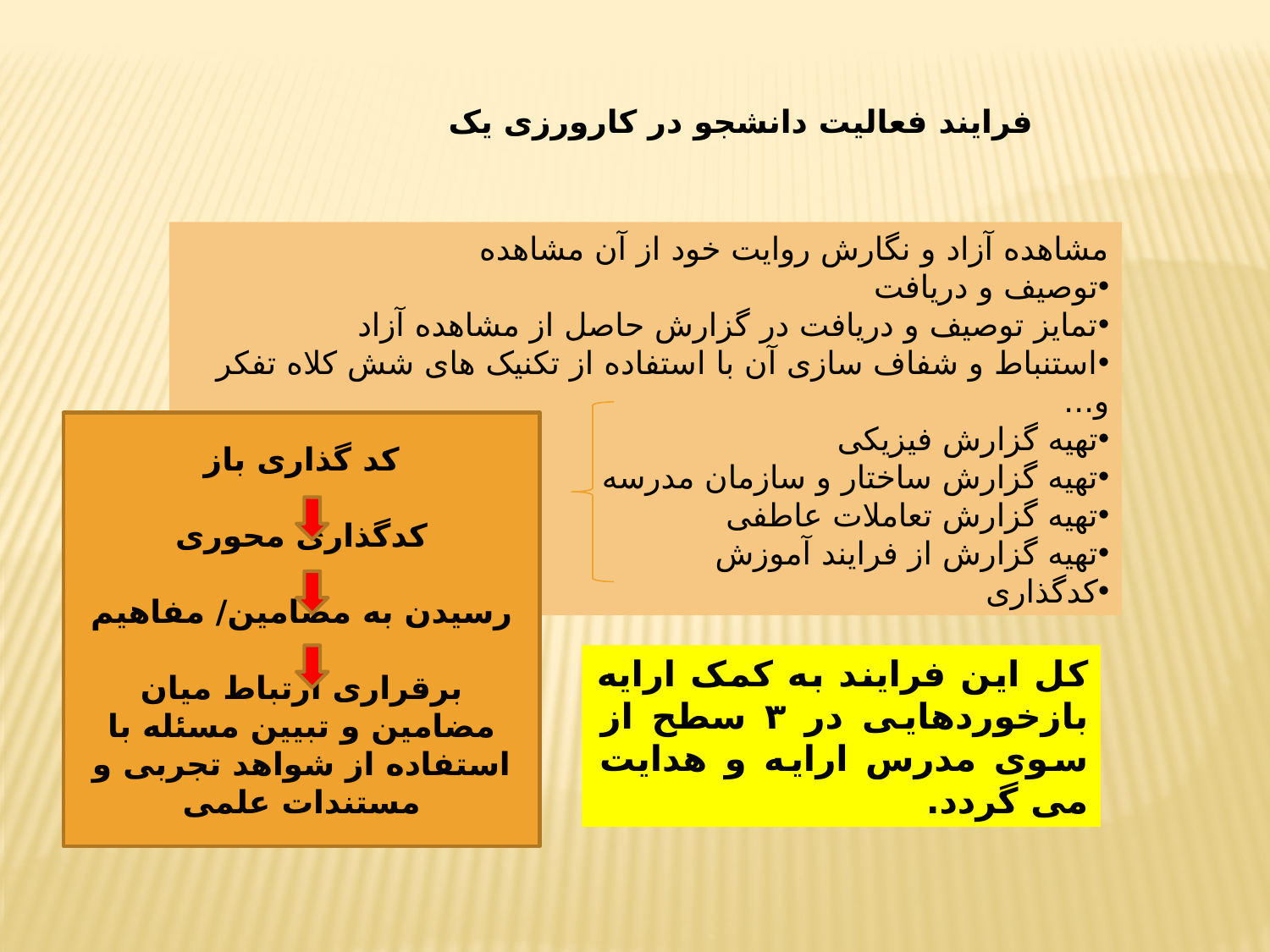

فرایند فعالیت دانشجو در کارورزی یک
مشاهده آزاد و نگارش روایت خود از آن مشاهده
توصیف و دریافت
تمایز توصیف و دریافت در گزارش حاصل از مشاهده آزاد
استنباط و شفاف سازی آن با استفاده از تکنیک های شش کلاه تفکر و...
تهیه گزارش فیزیکی
تهیه گزارش ساختار و سازمان مدرسه
تهیه گزارش تعاملات عاطفی
تهیه گزارش از فرایند آموزش
کدگذاری

کد گذاری باز

کدگذاری محوری

رسیدن به مضامین/ مفاهیم

برقراری ارتباط میان مضامین و تبیین مسئله با استفاده از شواهد تجربی و مستندات علمی

کل این فرایند به کمک ارایه بازخوردهایی در ۳ سطح از سوی مدرس ارایه و هدایت می گردد.